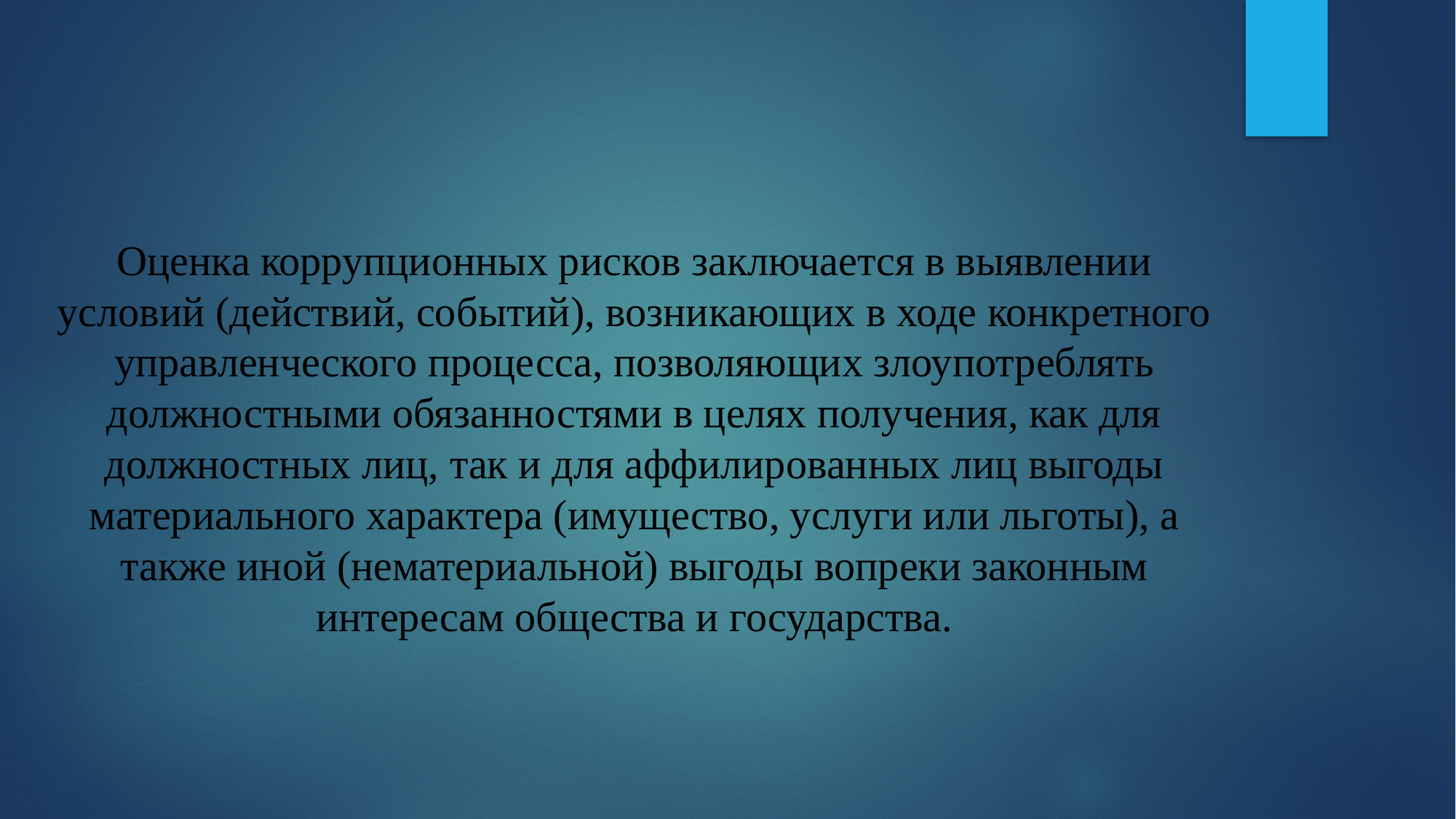

Оценка коррупционных рисков заключается в выявлении условий (действий, событий), возникающих в ходе конкретного управленческого процесса, позволяющих злоупотреблять должностными обязанностями в целях получения, как для должностных лиц, так и для аффилированных лиц выгоды материального характера (имущество, услуги или льготы), а также иной (нематериальной) выгоды вопреки законным интересам общества и государства.